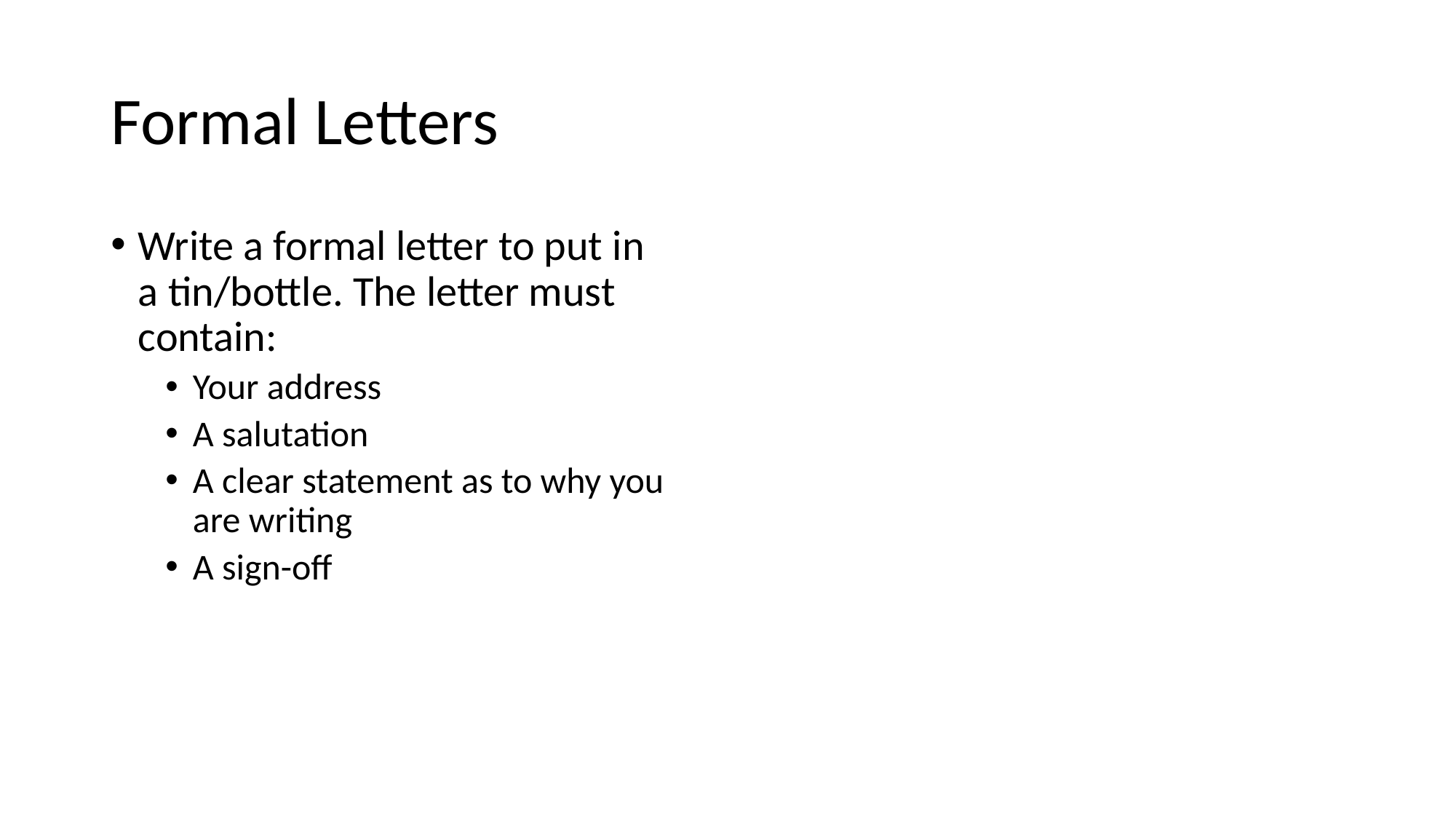

# Formal Letters
Write a formal letter to put in a tin/bottle. The letter must contain:
Your address
A salutation
A clear statement as to why you are writing
A sign-off